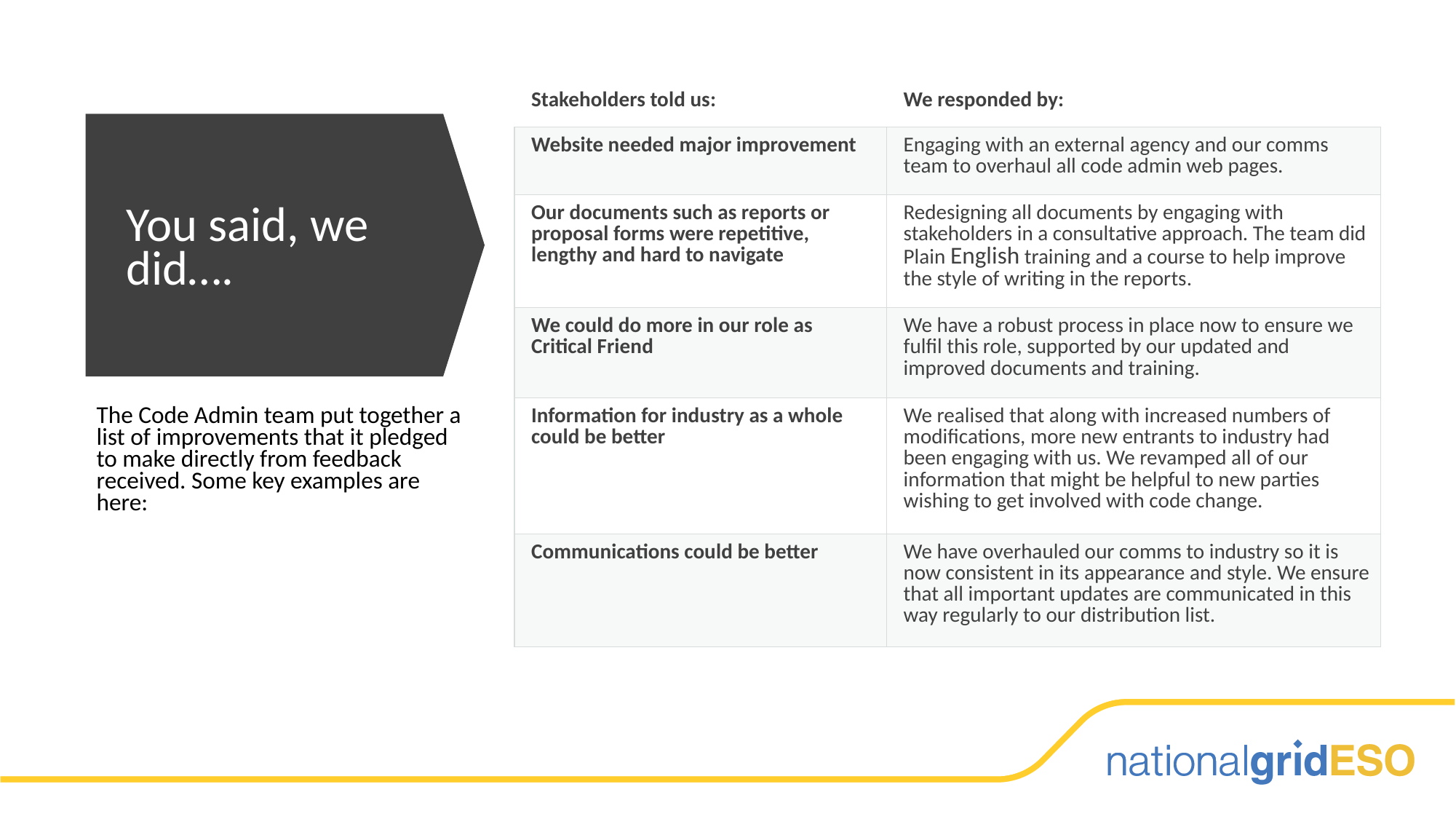

| Stakeholders told us: | We responded by: |
| --- | --- |
| Website needed major improvement | Engaging with an external agency and our comms team to overhaul all code admin web pages. |
| Our documents such as reports or proposal forms were repetitive, lengthy and hard to navigate | Redesigning all documents by engaging with stakeholders in a consultative approach. The team did Plain English training and a course to help improve the style of writing in the reports. |
| We could do more in our role as Critical Friend | We have a robust process in place now to ensure we fulfil this role, supported by our updated and improved documents and training. |
| Information for industry as a whole could be better | We realised that along with increased numbers of modifications, more new entrants to industry had been engaging with us. We revamped all of our information that might be helpful to new parties wishing to get involved with code change. |
| Communications could be better | We have overhauled our comms to industry so it is now consistent in its appearance and style. We ensure that all important updates are communicated in this way regularly to our distribution list. |
# You said, we did….
The Code Admin team put together a list of improvements that it pledged to make directly from feedback received. Some key examples are here: